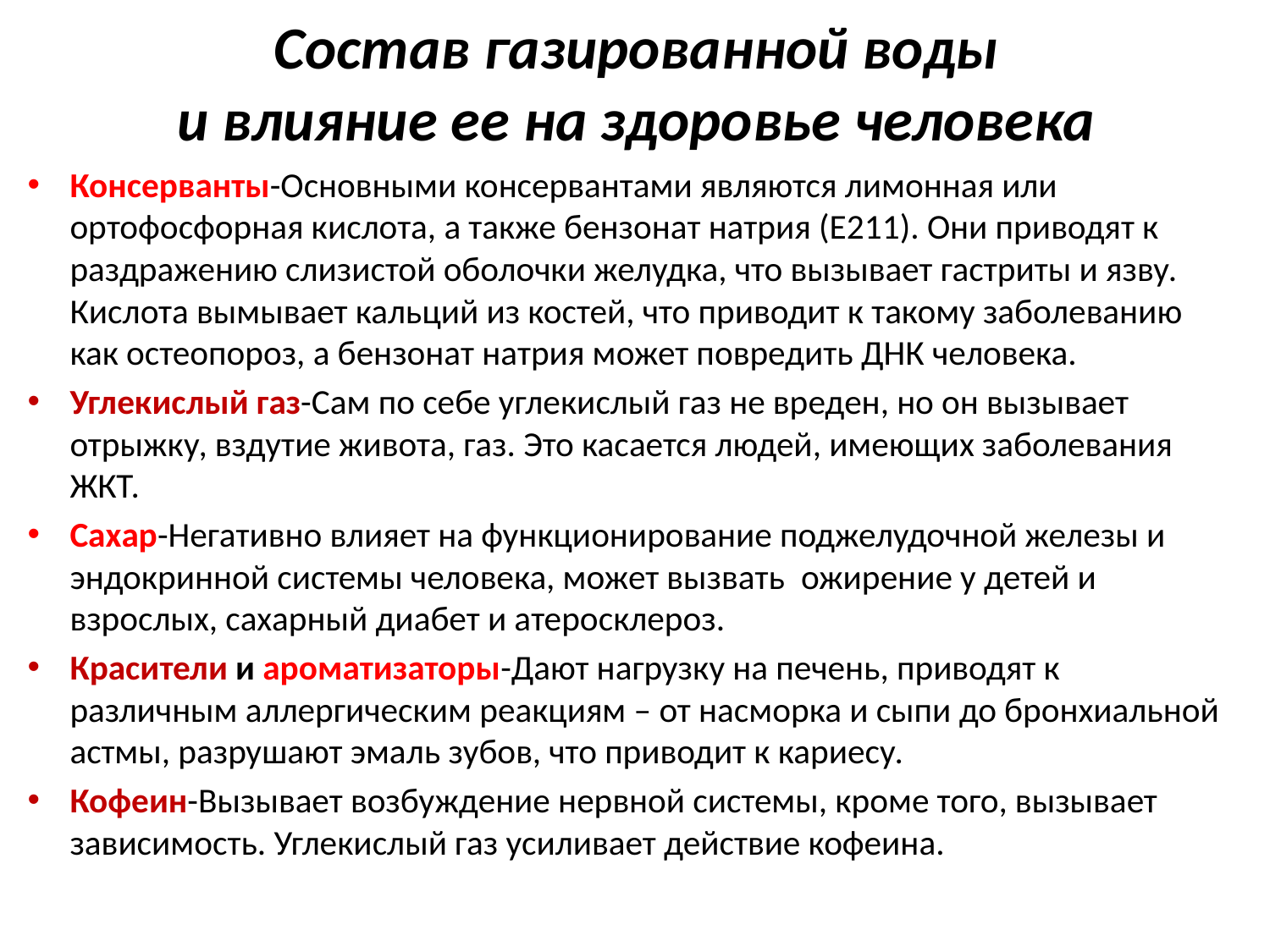

# Состав газированной воды и влияние ее на здоровье человека
Консерванты-Основными консервантами являются лимонная или ортофосфорная кислота, а также бензонат натрия (Е211). Они приводят к раздражению слизистой оболочки желудка, что вызывает гастриты и язву. Кислота вымывает кальций из костей, что приводит к такому заболеванию как остеопороз, а бензонат натрия может повредить ДНК человека.
Углекислый газ-Сам по себе углекислый газ не вреден, но он вызывает отрыжку, вздутие живота, газ. Это касается людей, имеющих заболевания ЖКТ.
Сахар-Негативно влияет на функционирование поджелудочной железы и эндокринной системы человека, может вызвать  ожирение у детей и взрослых, сахарный диабет и атеросклероз.
Красители и ароматизаторы-Дают нагрузку на печень, приводят к различным аллергическим реакциям – от насморка и сыпи до бронхиальной астмы, разрушают эмаль зубов, что приводит к кариесу.
Кофеин-Вызывает возбуждение нервной системы, кроме того, вызывает зависимость. Углекислый газ усиливает действие кофеина.